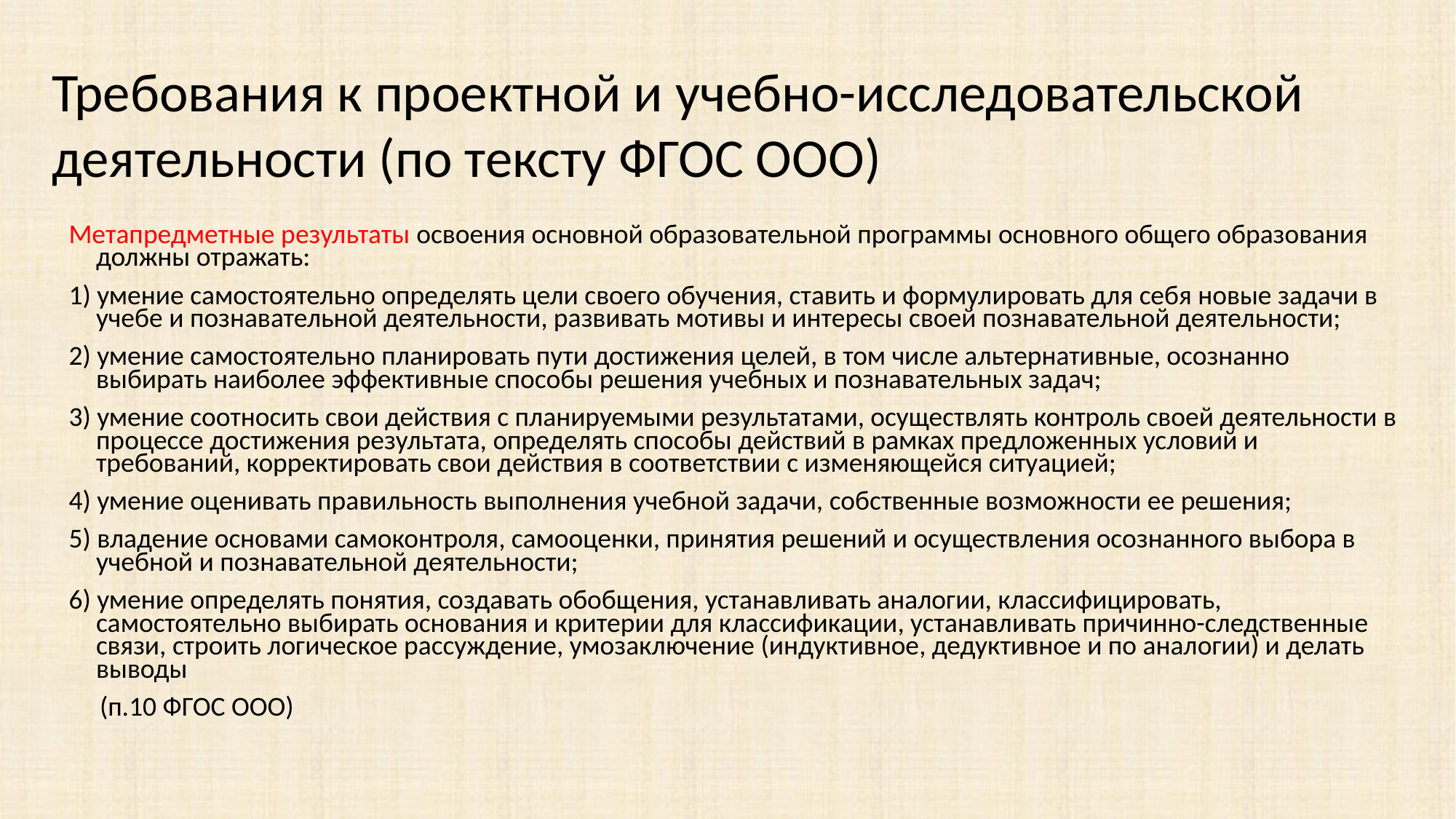

Требования к проектной и учебно-исследовательской деятельности (по тексту ФГОС ООО)
Метапредметные результаты освоения основной образовательной программы основного общего образования должны отражать:
1) умение самостоятельно определять цели своего обучения, ставить и формулировать для себя новые задачи в учебе и познавательной деятельности, развивать мотивы и интересы своей познавательной деятельности;
2) умение самостоятельно планировать пути достижения целей, в том числе альтернативные, осознанно выбирать наиболее эффективные способы решения учебных и познавательных задач;
3) умение соотносить свои действия с планируемыми результатами, осуществлять контроль своей деятельности в процессе достижения результата, определять способы действий в рамках предложенных условий и требований, корректировать свои действия в соответствии с изменяющейся ситуацией;
4) умение оценивать правильность выполнения учебной задачи, собственные возможности ее решения;
5) владение основами самоконтроля, самооценки, принятия решений и осуществления осознанного выбора в учебной и познавательной деятельности;
6) умение определять понятия, создавать обобщения, устанавливать аналогии, классифицировать, самостоятельно выбирать основания и критерии для классификации, устанавливать причинно-следственные связи, строить логическое рассуждение, умозаключение (индуктивное, дедуктивное и по аналогии) и делать выводы
     (п.10 ФГОС ООО)